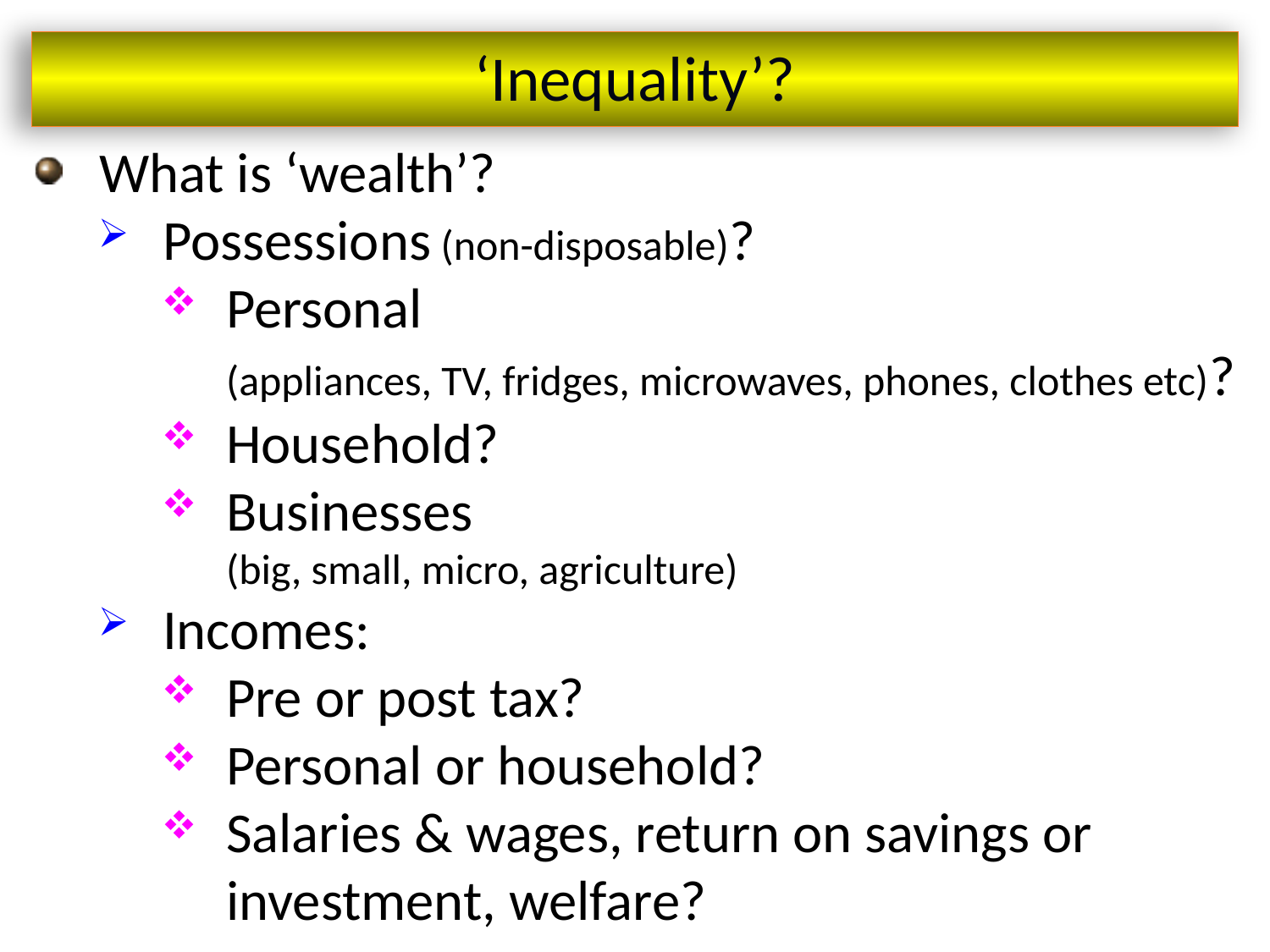

‘Inequality’?
What is ‘wealth’?
Possessions (non-disposable)?
Personal
(appliances, TV, fridges, microwaves, phones, clothes etc)?
Household?
Businesses
(big, small, micro, agriculture)
Incomes:
Pre or post tax?
Personal or household?
Salaries & wages, return on savings or investment, welfare?